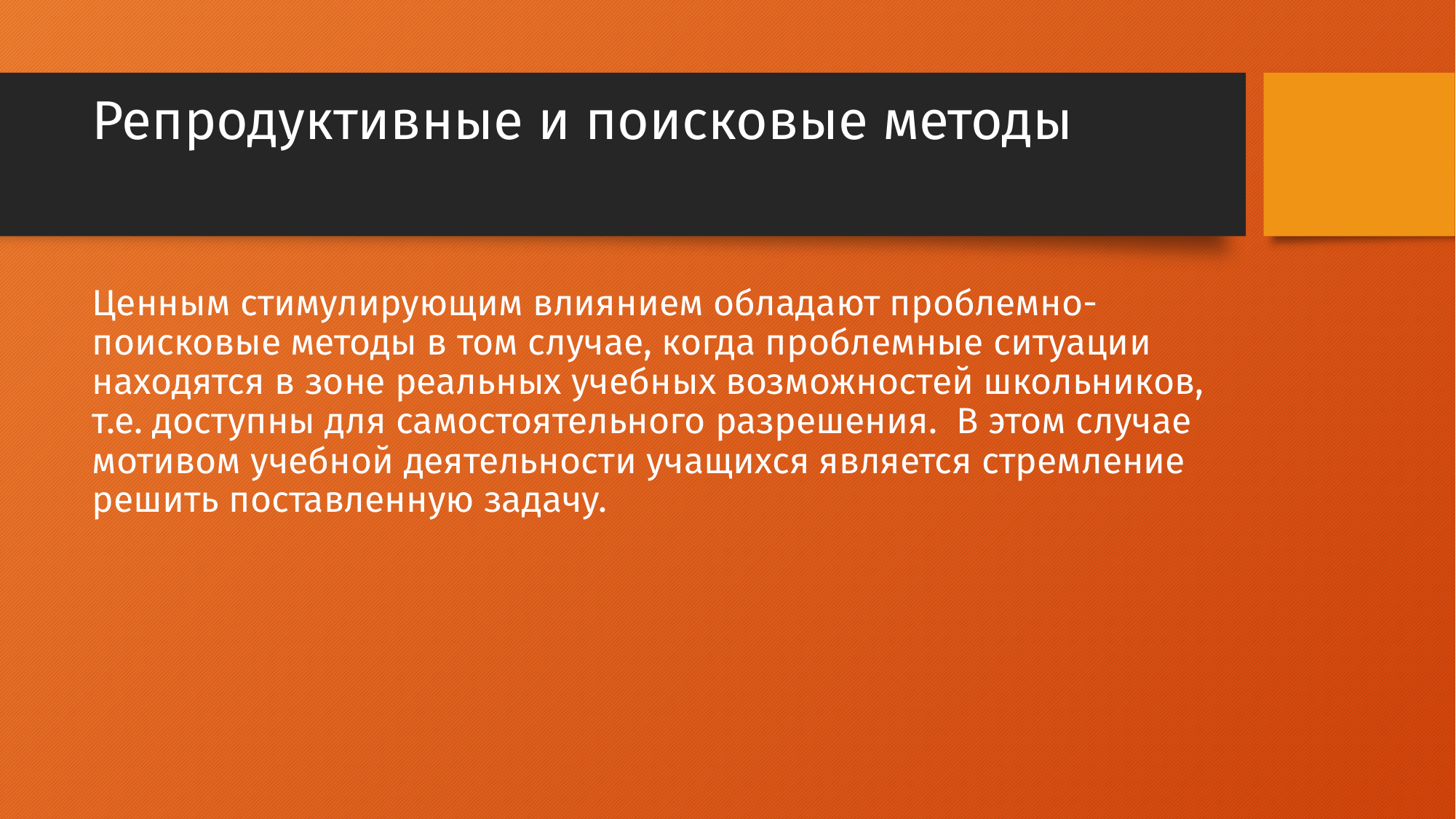

# Репродуктивные и поисковые методы
Ценным стимулирующим влиянием обладают проблемно-поисковые методы в том случае, когда проблемные ситуации находятся в зоне реальных учебных возможностей школьников, т.е. доступны для самостоятельного разрешения.  В этом случае мотивом учебной деятельности учащихся является стремление решить поставленную задачу.